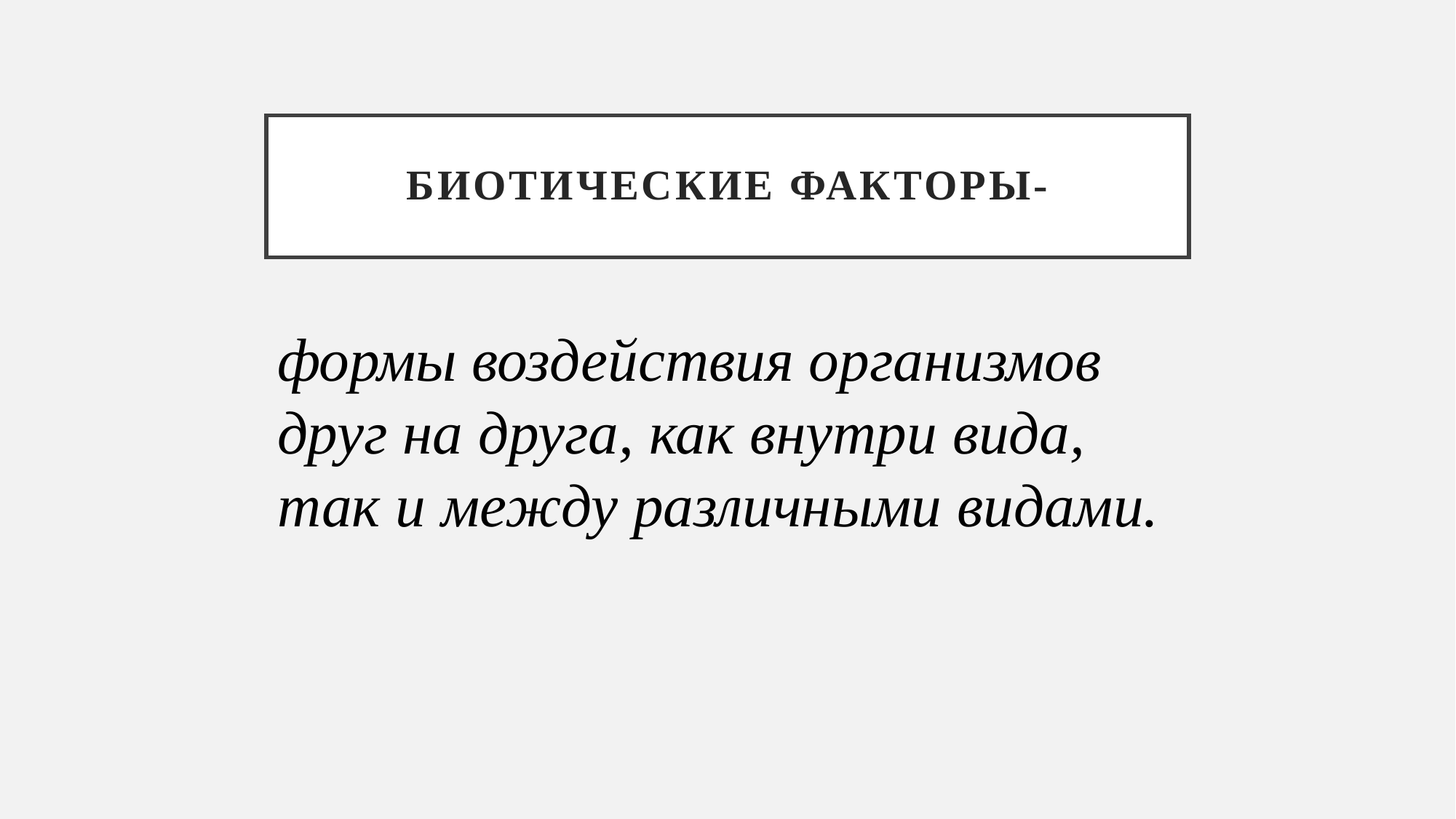

# Биотические факторы-
формы воздействия организмов друг на друга, как внутри вида, так и между различными видами.